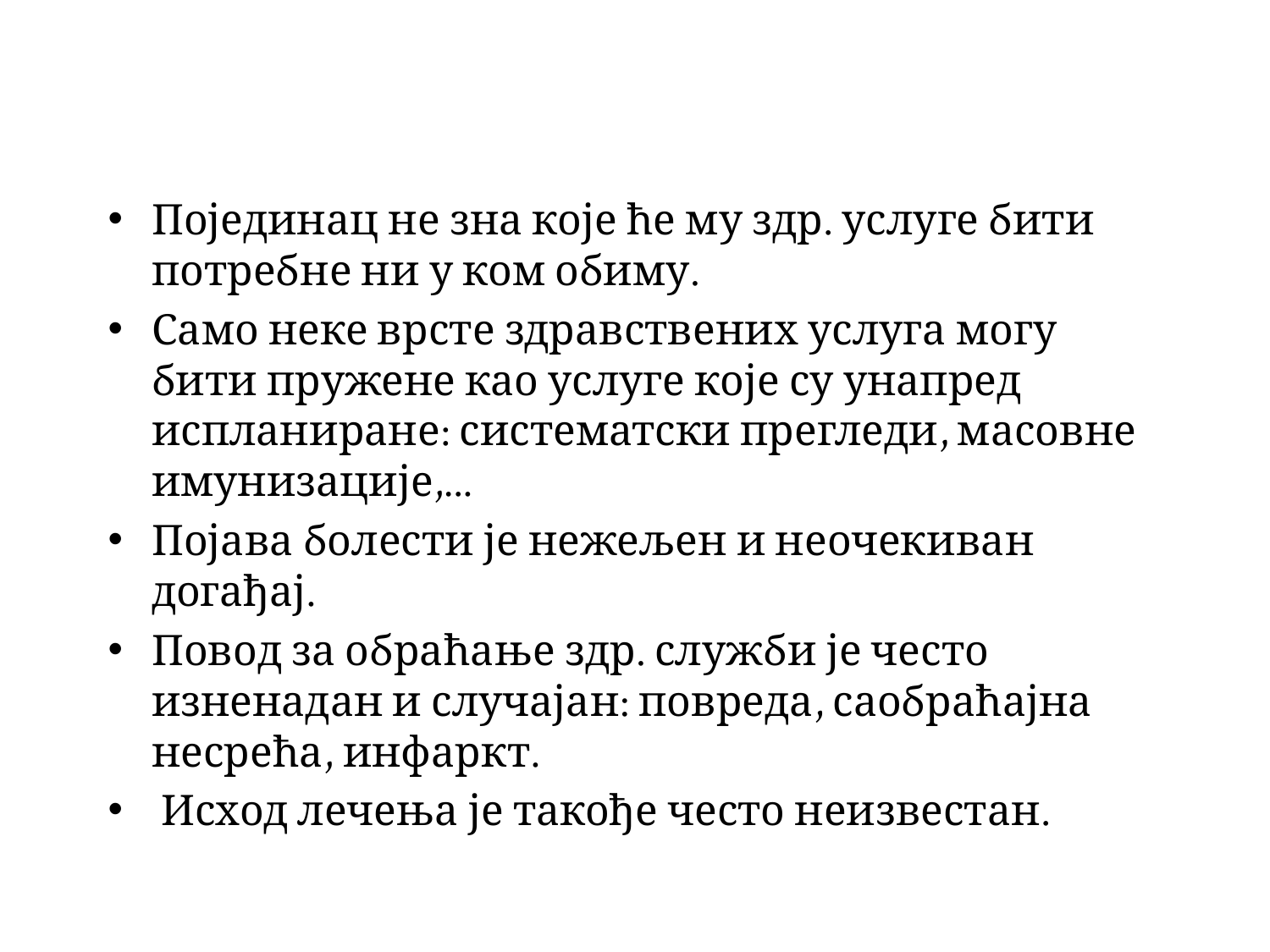

Појединац не зна које ће му здр. услуге бити потребне ни у ком обиму.
Само неке врсте здравствених услуга могу бити пружене као услуге које су унапред испланиране: систематски прегледи, масовне имунизације,...
Појава болести је нежељен и неочекиван догађај.
Повод за обраћање здр. служби је често изненадан и случајан: повреда, саобраћајна несрећа, инфаркт.
 Исход лечења је такође често неизвестан.